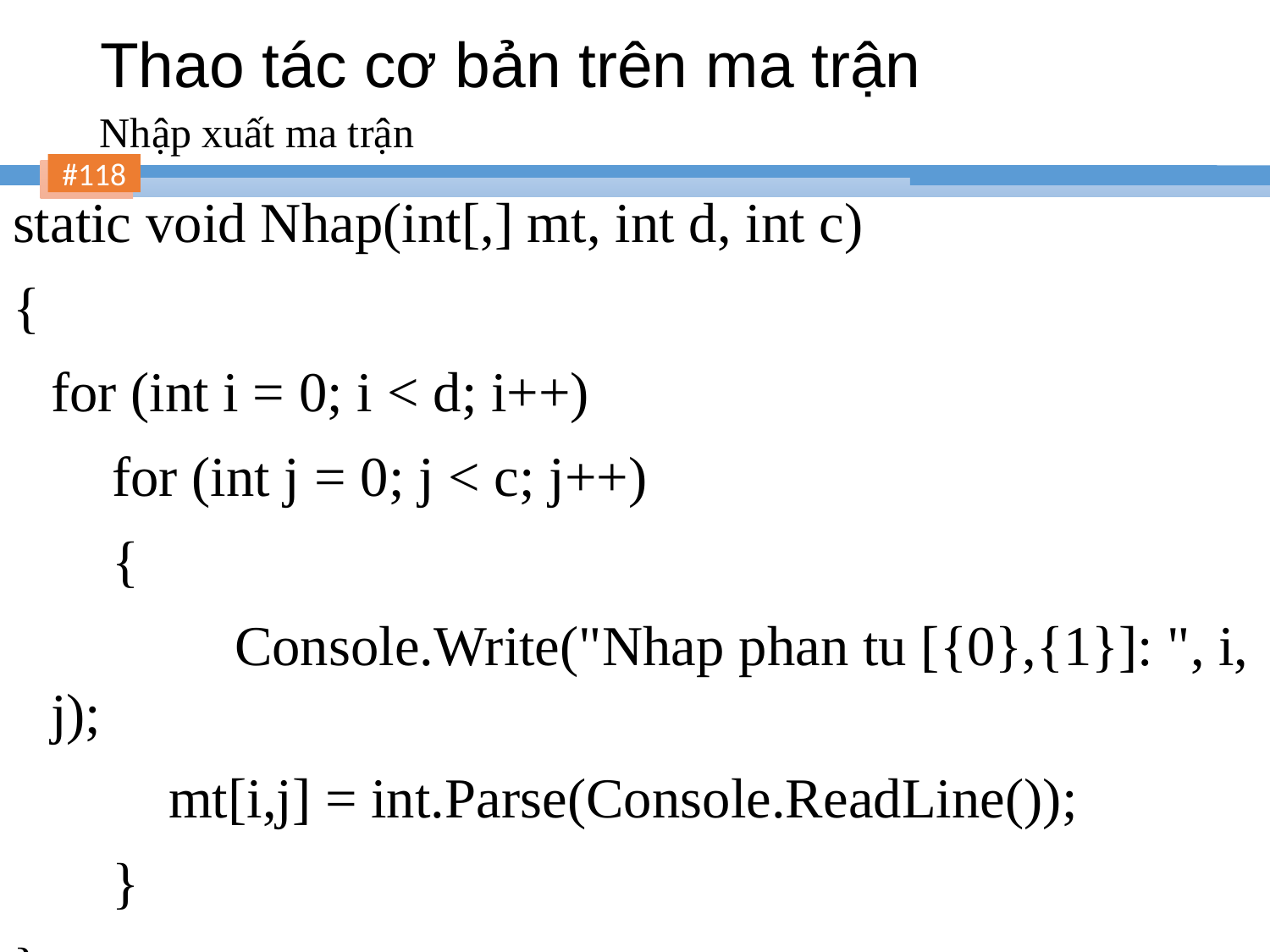

# Thao tác cơ bản trên ma trận
Nhập xuất ma trận
static void Nhap(int[,] mt, int d, int c)
{
	for (int i = 0; i < d; i++)
       for (int j = 0; j < c; j++)
       {
		    Console.Write("Nhap phan tu [{0},{1}]: ", i, j);
           mt[i,j] = int.Parse(Console.ReadLine());
       }
}
118